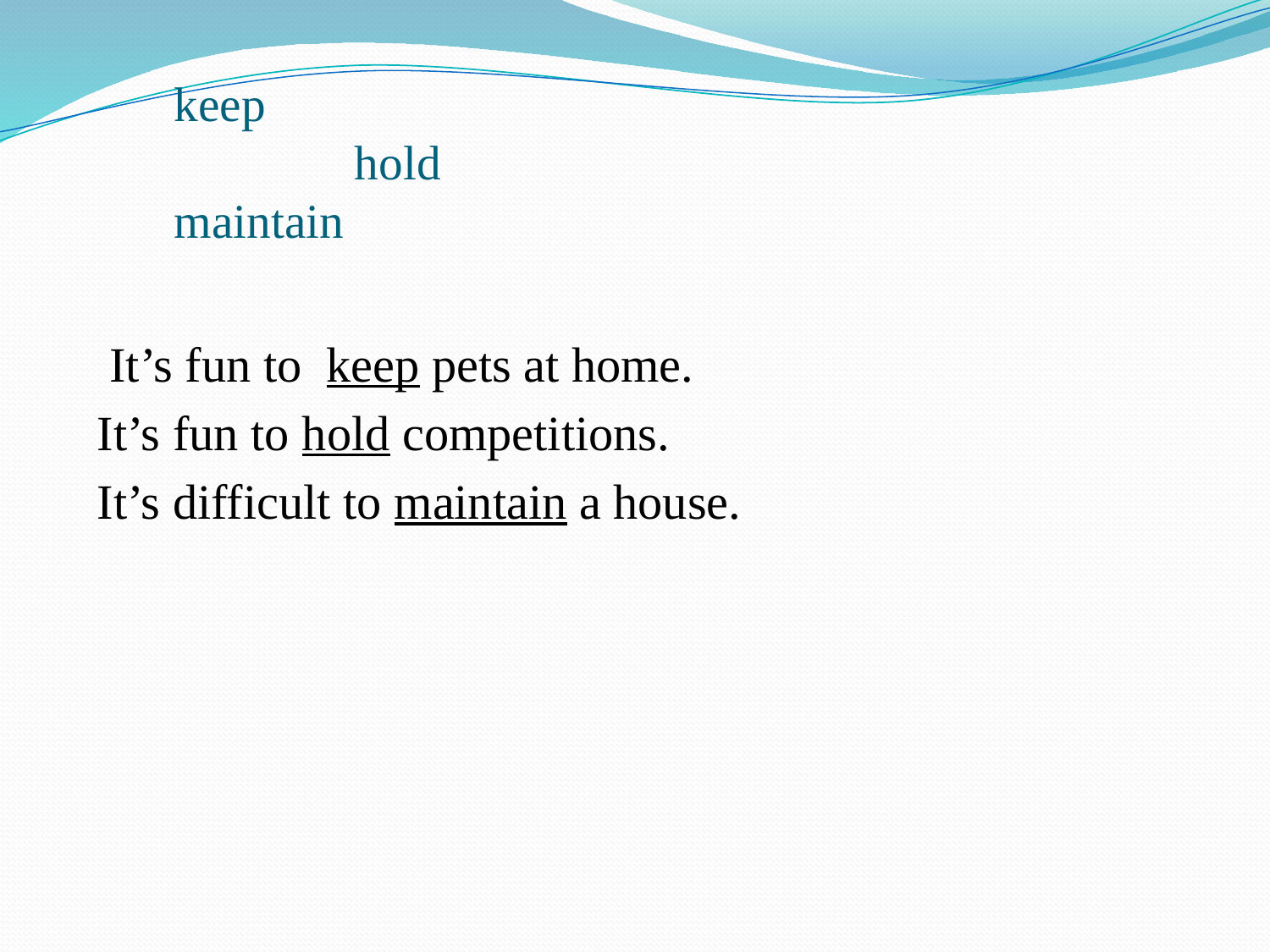

# keep hold maintain
 It’s fun to  keep pets at home.
It’s fun to hold competitions.
It’s difficult to maintain a house.